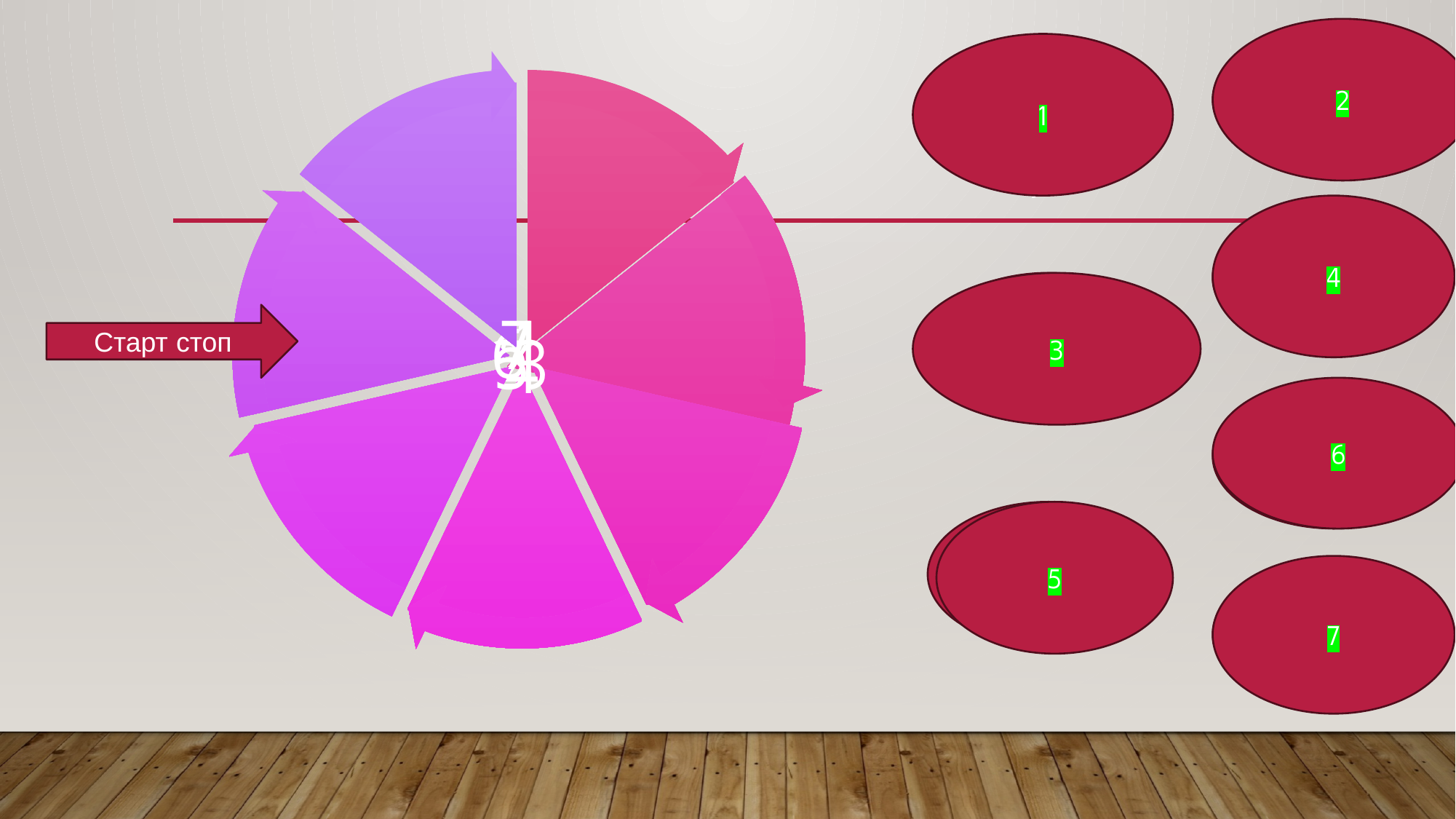

2
Тебе нравится английский урок?
1
Тебе нравится учитель по английскому?
1
2
3
4
5
6
7
4
Сколько букв в английском алфавите ?
3
Тебе нравится английские города?
Старт стоп
6
Тебе нравится английские песни?
Тебе нравится английская еда?
5
7
Тебе нравится английский язык?